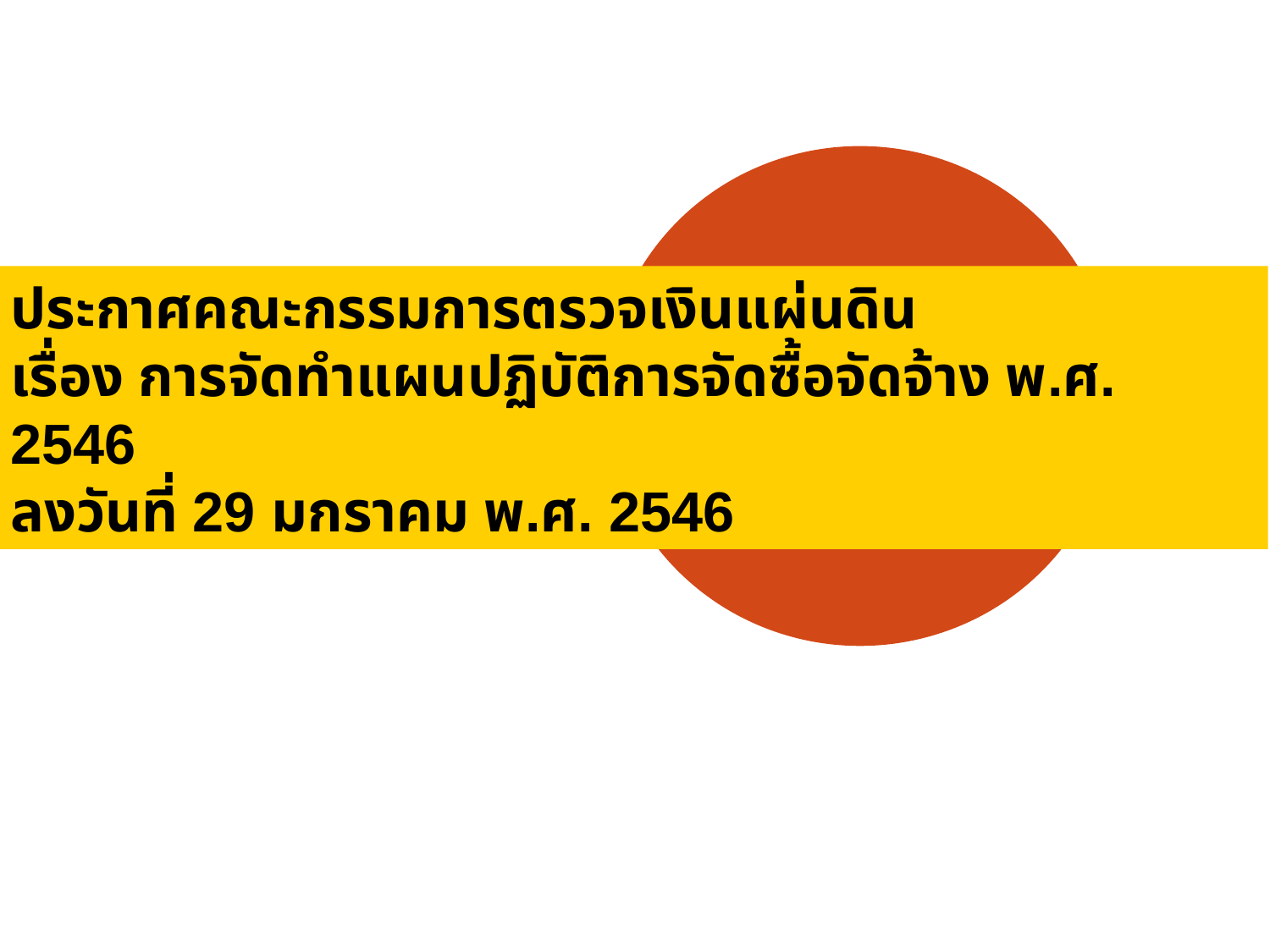

ประกาศคณะกรรมการตรวจเงินแผ่นดิน
เรื่อง การจัดทำแผนปฏิบัติการจัดซื้อจัดจ้าง พ.ศ. 2546
ลงวันที่ 29 มกราคม พ.ศ. 2546